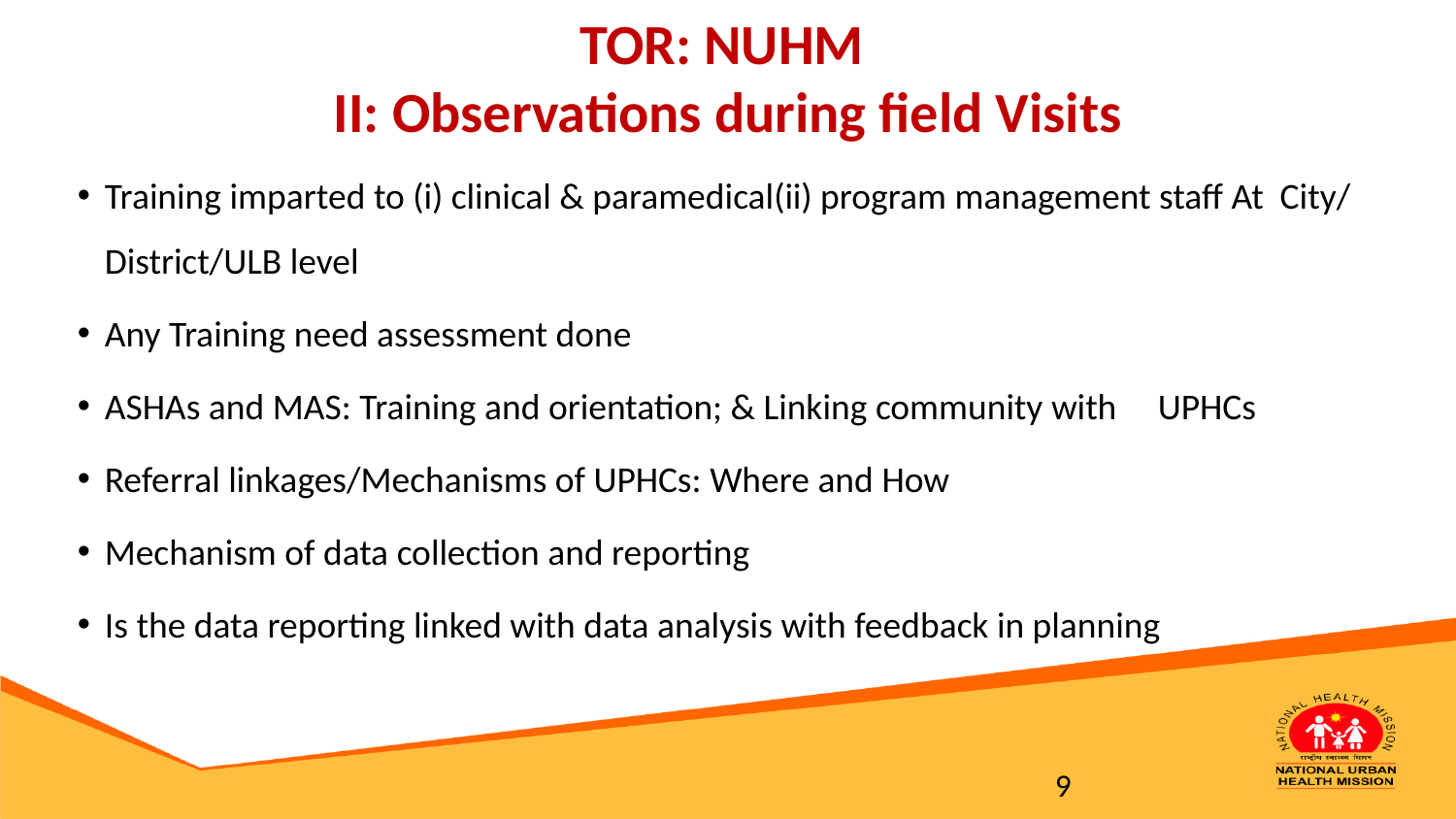

# TOR: NUHM II: Observations during field Visits

Training imparted to (i) clinical & paramedical(ii) program management staff At  City/ District/ULB level
Any Training need assessment done
ASHAs and MAS: Training and orientation; & Linking community with     UPHCs
Referral linkages/Mechanisms of UPHCs: Where and How
Mechanism of data collection and reporting
Is the data reporting linked with data analysis with feedback in planning
9